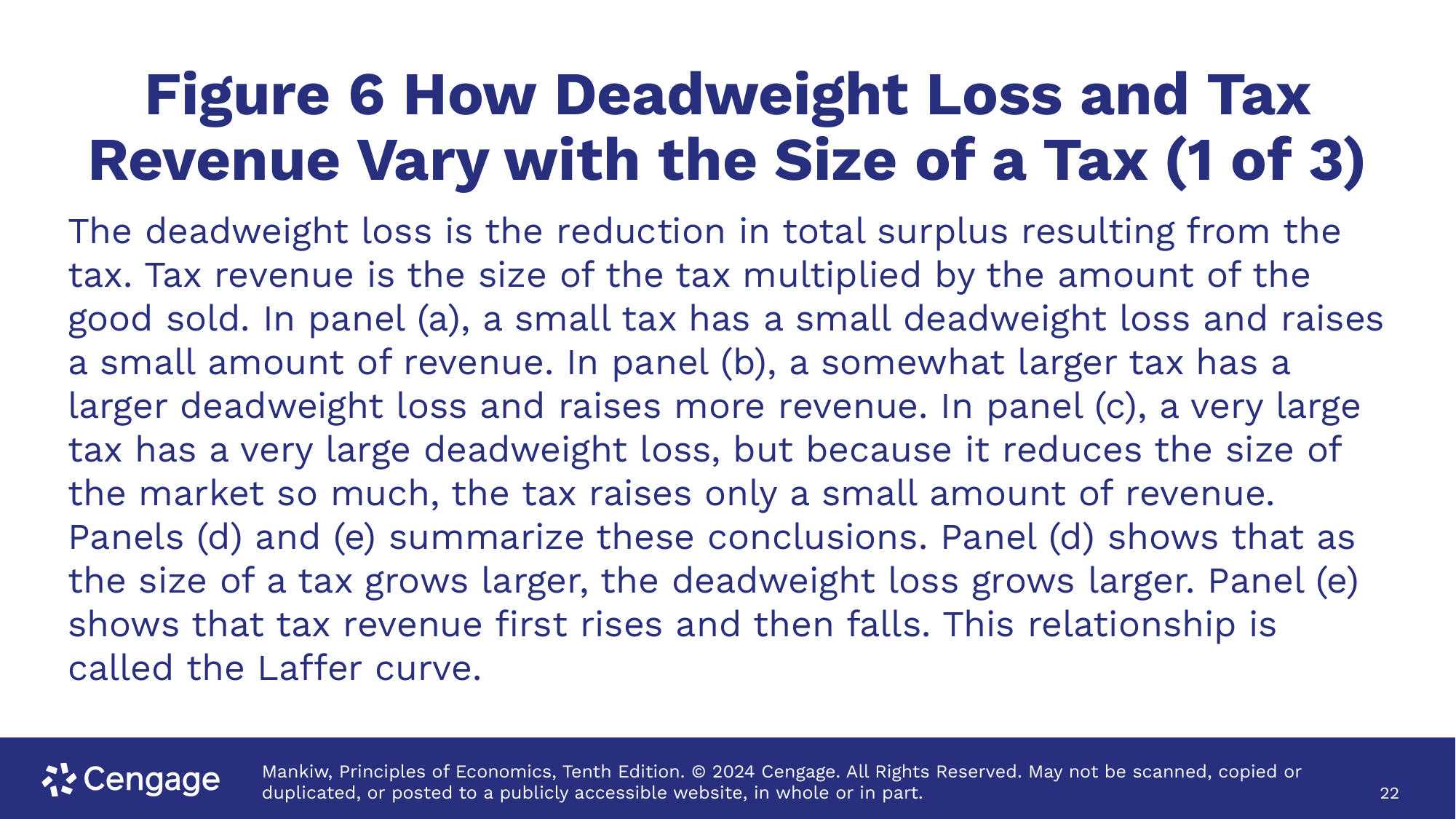

# Figure 6 How Deadweight Loss and Tax Revenue Vary with the Size of a Tax (1 of 3)
The deadweight loss is the reduction in total surplus resulting from the tax. Tax revenue is the size of the tax multiplied by the amount of the good sold. In panel (a), a small tax has a small deadweight loss and raises a small amount of revenue. In panel (b), a somewhat larger tax has a larger deadweight loss and raises more revenue. In panel (c), a very large tax has a very large deadweight loss, but because it reduces the size of the market so much, the tax raises only a small amount of revenue. Panels (d) and (e) summarize these conclusions. Panel (d) shows that as the size of a tax grows larger, the deadweight loss grows larger. Panel (e) shows that tax revenue first rises and then falls. This relationship is called the Laffer curve.